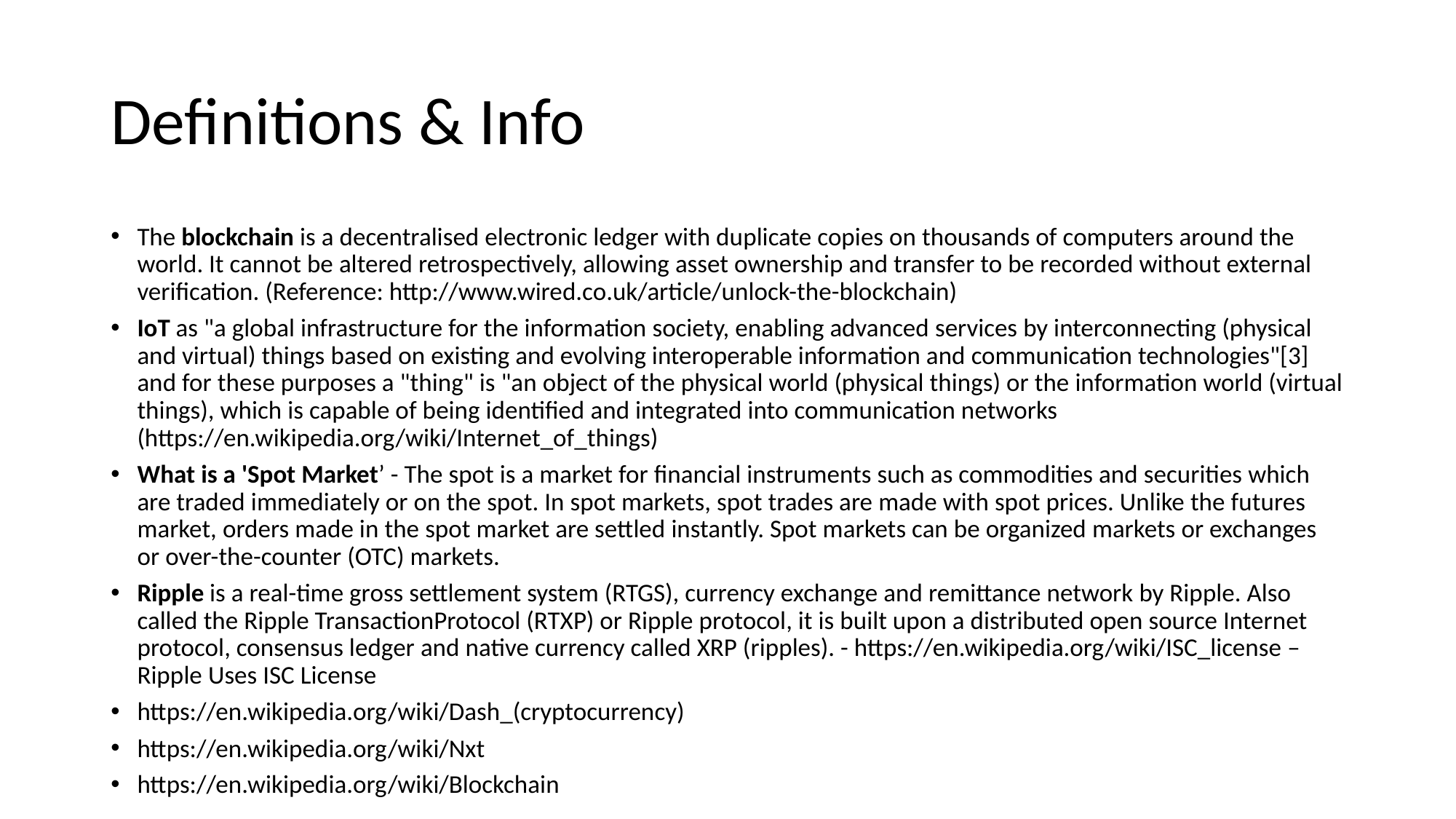

# Definitions & Info
The blockchain is a decentralised electronic ledger with duplicate copies on thousands of computers around the world. It cannot be altered retrospectively, allowing asset ownership and transfer to be recorded without external verification. (Reference: http://www.wired.co.uk/article/unlock-the-blockchain)
IoT as "a global infrastructure for the information society, enabling advanced services by interconnecting (physical and virtual) things based on existing and evolving interoperable information and communication technologies"[3] and for these purposes a "thing" is "an object of the physical world (physical things) or the information world (virtual things), which is capable of being identified and integrated into communication networks (https://en.wikipedia.org/wiki/Internet_of_things)
What is a 'Spot Market’ - The spot is a market for financial instruments such as commodities and securities which are traded immediately or on the spot. In spot markets, spot trades are made with spot prices. Unlike the futures market, orders made in the spot market are settled instantly. Spot markets can be organized markets or exchanges or over-the-counter (OTC) markets.
Ripple is a real-time gross settlement system (RTGS), currency exchange and remittance network by Ripple. Also called the Ripple TransactionProtocol (RTXP) or Ripple protocol, it is built upon a distributed open source Internet protocol, consensus ledger and native currency called XRP (ripples). - https://en.wikipedia.org/wiki/ISC_license – Ripple Uses ISC License
https://en.wikipedia.org/wiki/Dash_(cryptocurrency)
https://en.wikipedia.org/wiki/Nxt
https://en.wikipedia.org/wiki/Blockchain